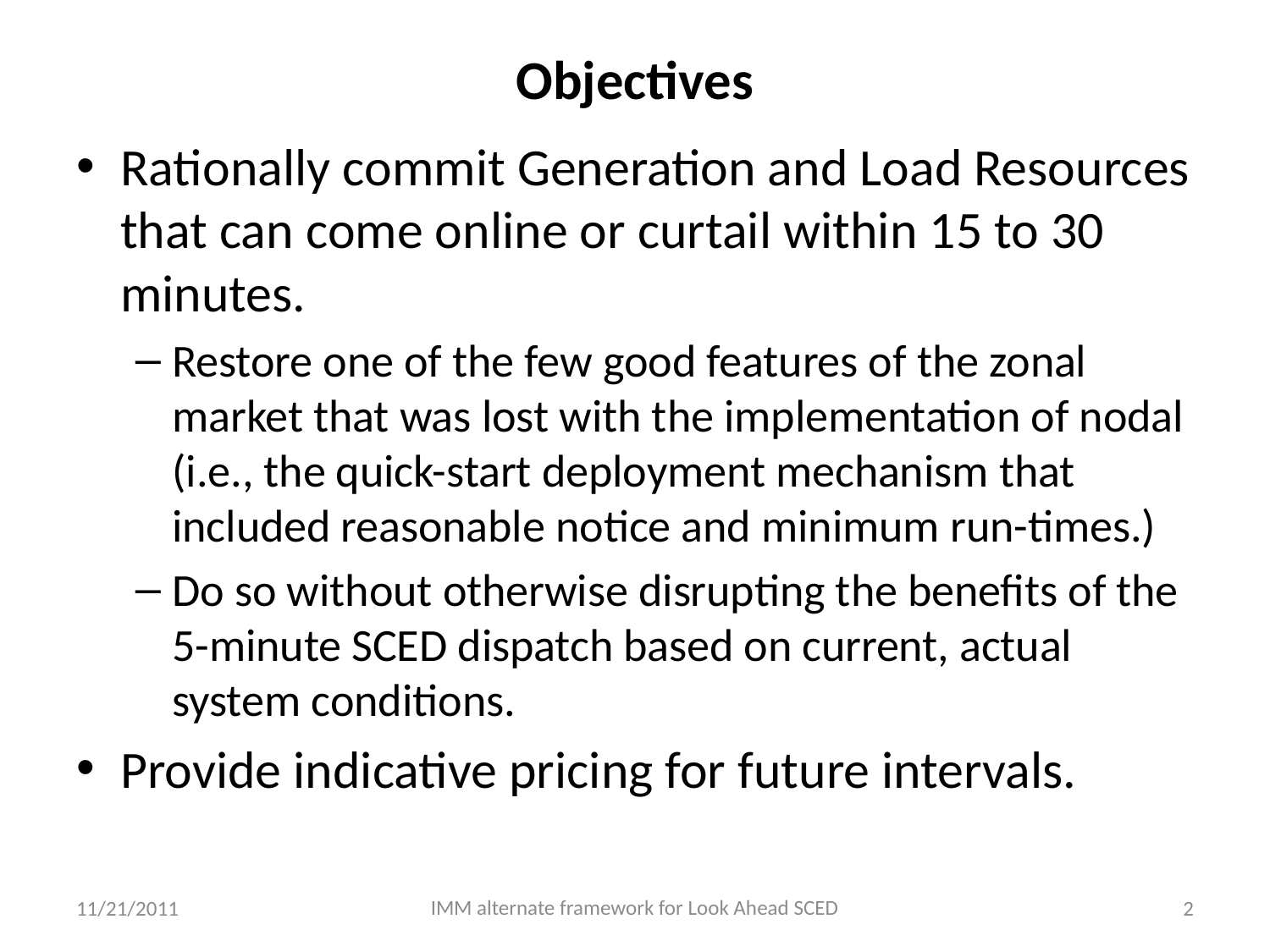

# Objectives
Rationally commit Generation and Load Resources that can come online or curtail within 15 to 30 minutes.
Restore one of the few good features of the zonal market that was lost with the implementation of nodal (i.e., the quick-start deployment mechanism that included reasonable notice and minimum run-times.)
Do so without otherwise disrupting the benefits of the 5-minute SCED dispatch based on current, actual system conditions.
Provide indicative pricing for future intervals.

11/21/2011
2
IMM alternate framework for Look Ahead SCED